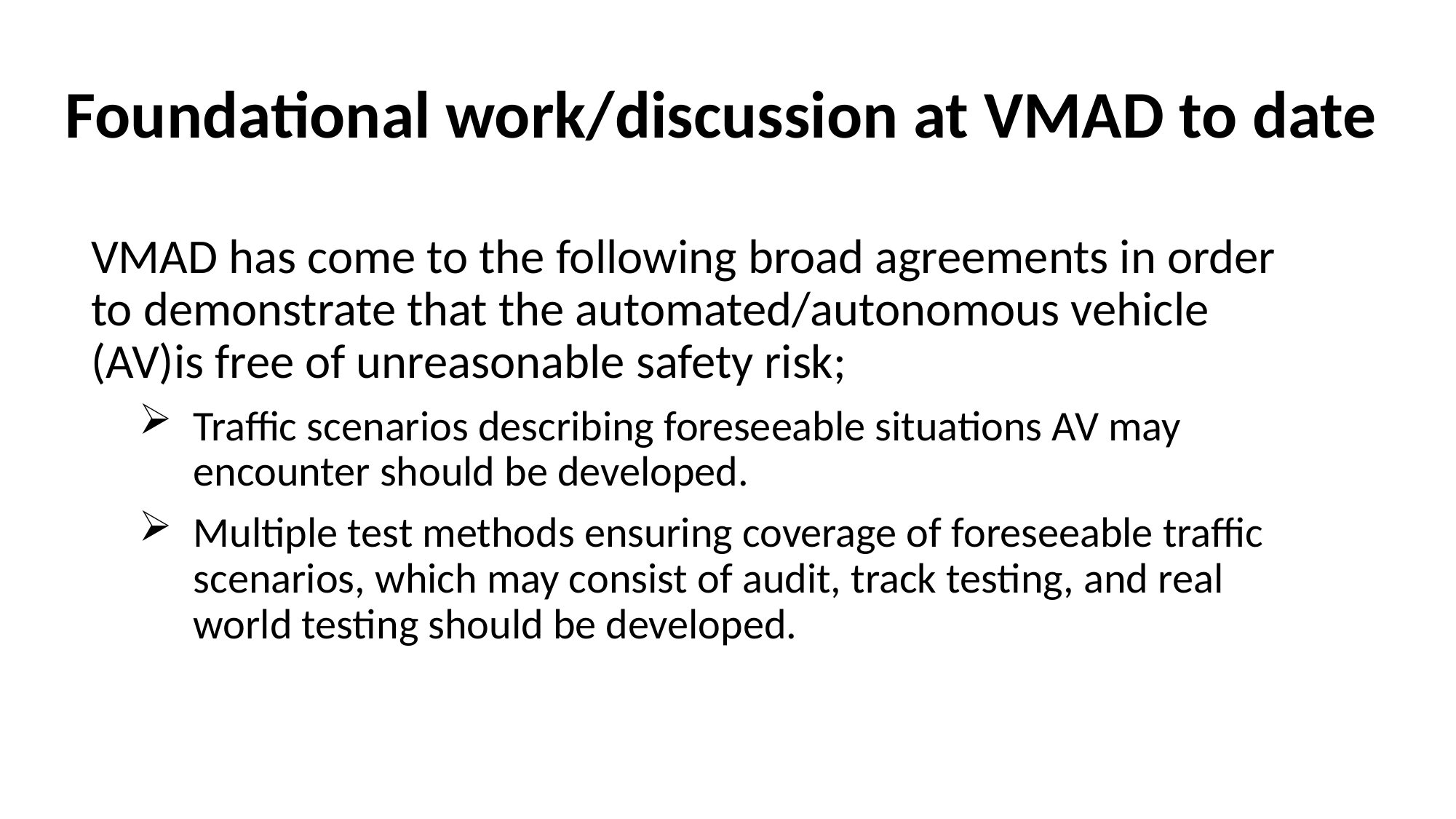

# Foundational work/discussion at VMAD to date
VMAD has come to the following broad agreements in order to demonstrate that the automated/autonomous vehicle (AV)is free of unreasonable safety risk;
Traffic scenarios describing foreseeable situations AV may encounter should be developed.
Multiple test methods ensuring coverage of foreseeable traffic scenarios, which may consist of audit, track testing, and real world testing should be developed.